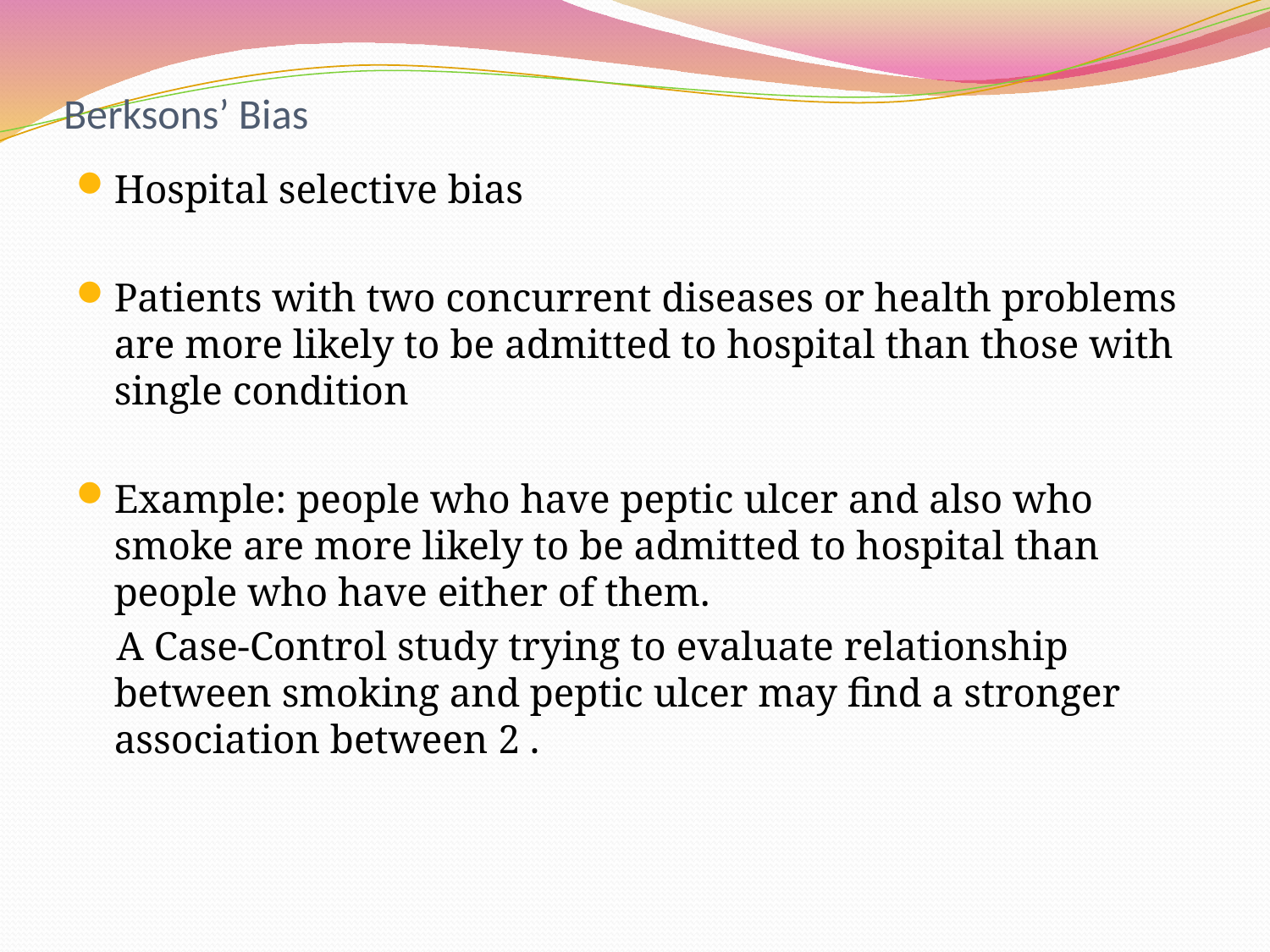

# Berksons’ Bias
Hospital selective bias

Patients with two concurrent diseases or health problems are more likely to be admitted to hospital than those with single condition

Example: people who have peptic ulcer and also who smoke are more likely to be admitted to hospital than people who have either of them.
    A Case-Control study trying to evaluate relationship between smoking and peptic ulcer may find a stronger association between 2 .